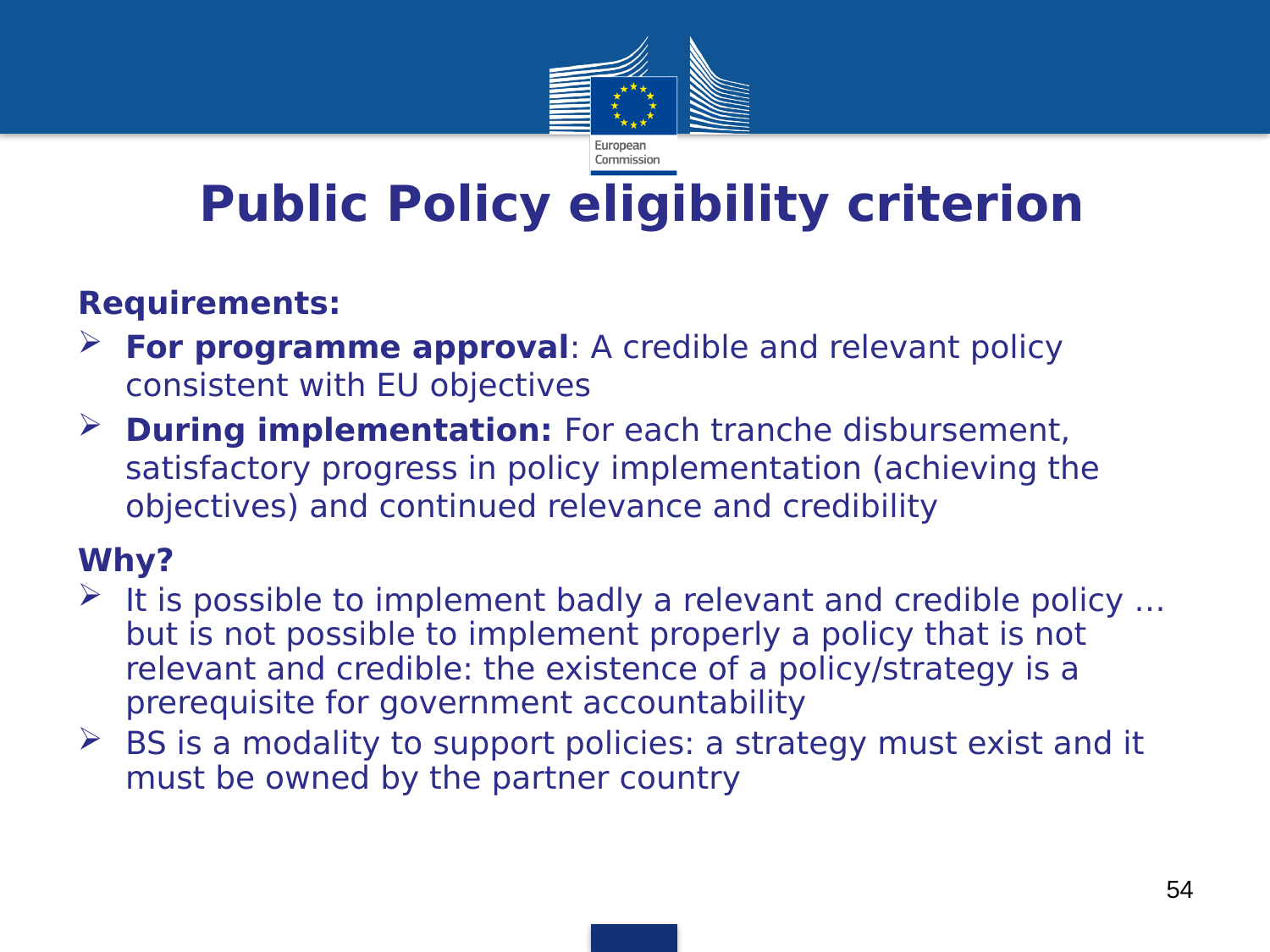

# Public Policy eligibility criterion
Requirements:
For programme approval: A credible and relevant policy consistent with EU objectives
During implementation: For each tranche disbursement, satisfactory progress in policy implementation (achieving the objectives) and continued relevance and credibility
Why?
It is possible to implement badly a relevant and credible policy … but is not possible to implement properly a policy that is not relevant and credible: the existence of a policy/strategy is a prerequisite for government accountability
BS is a modality to support policies: a strategy must exist and it must be owned by the partner country

54